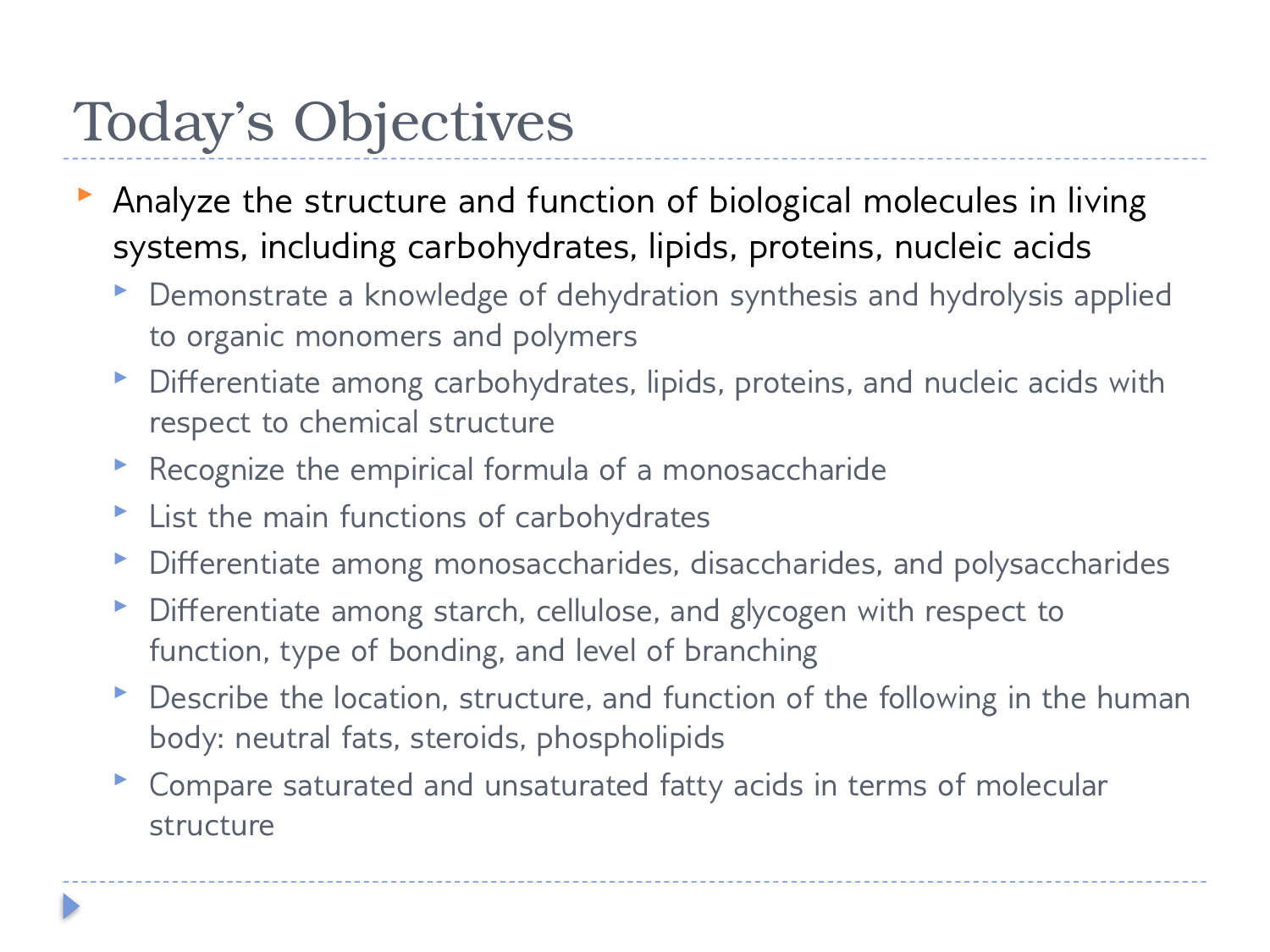

# Today’s Objectives
Analyze the structure and function of biological molecules in living systems, including carbohydrates, lipids, proteins, nucleic acids
Demonstrate a knowledge of dehydration synthesis and hydrolysis applied to organic monomers and polymers
Differentiate among carbohydrates, lipids, proteins, and nucleic acids with respect to chemical structure
Recognize the empirical formula of a monosaccharide
List the main functions of carbohydrates
Differentiate among monosaccharides, disaccharides, and polysaccharides
Differentiate among starch, cellulose, and glycogen with respect to function, type of bonding, and level of branching
Describe the location, structure, and function of the following in the human body: neutral fats, steroids, phospholipids
Compare saturated and unsaturated fatty acids in terms of molecular structure